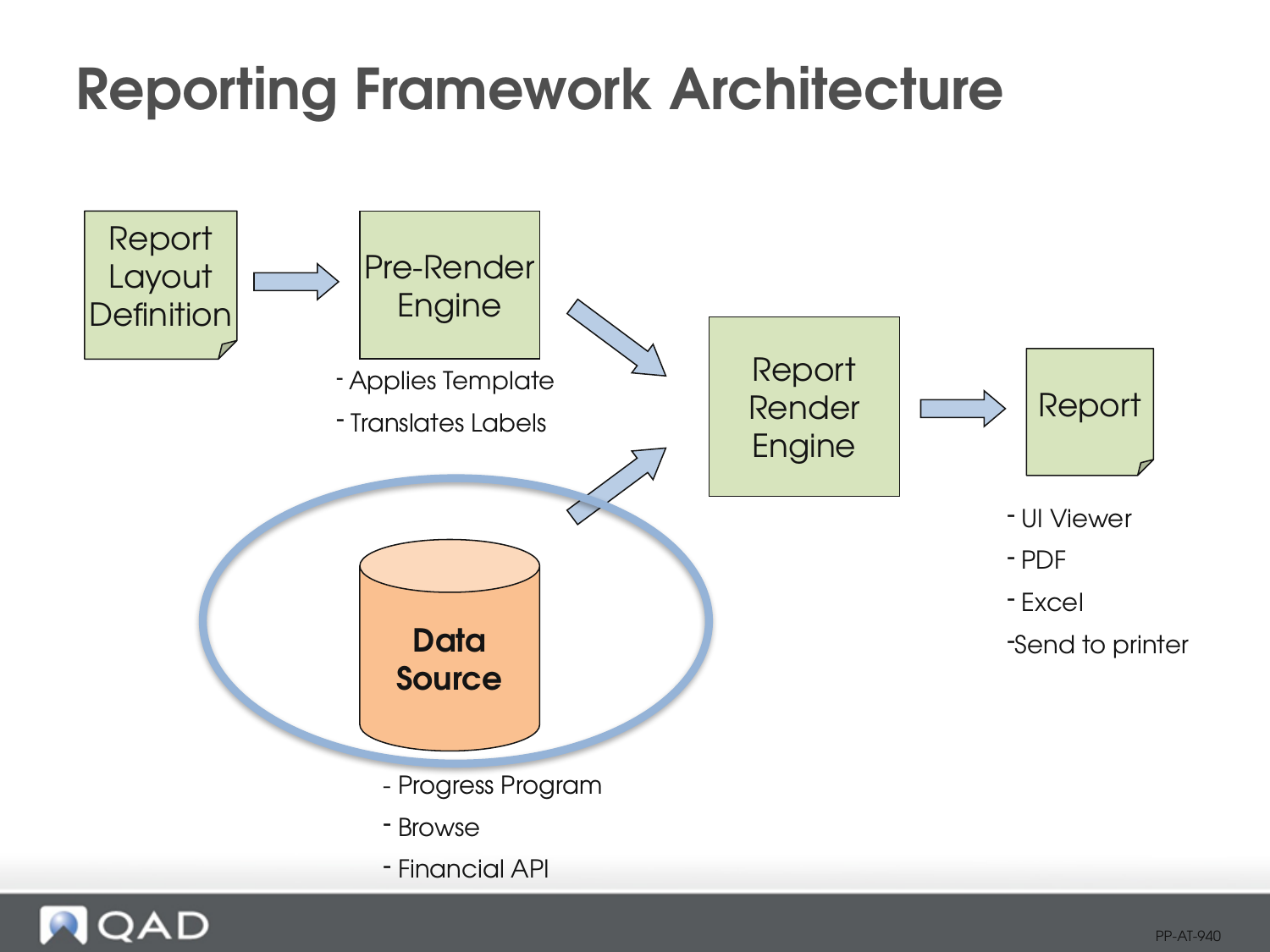

Reporting Framework Architecture
Report
Layout
Definition
Pre-Render
Engine

Report
Render
Engine

Report
 Applies Template
 Translates Labels

 UI Viewer
 PDF
 Excel
Send to printer
Data
Source
- Progress Program
 Browse
 Financial API
PP-AT-940